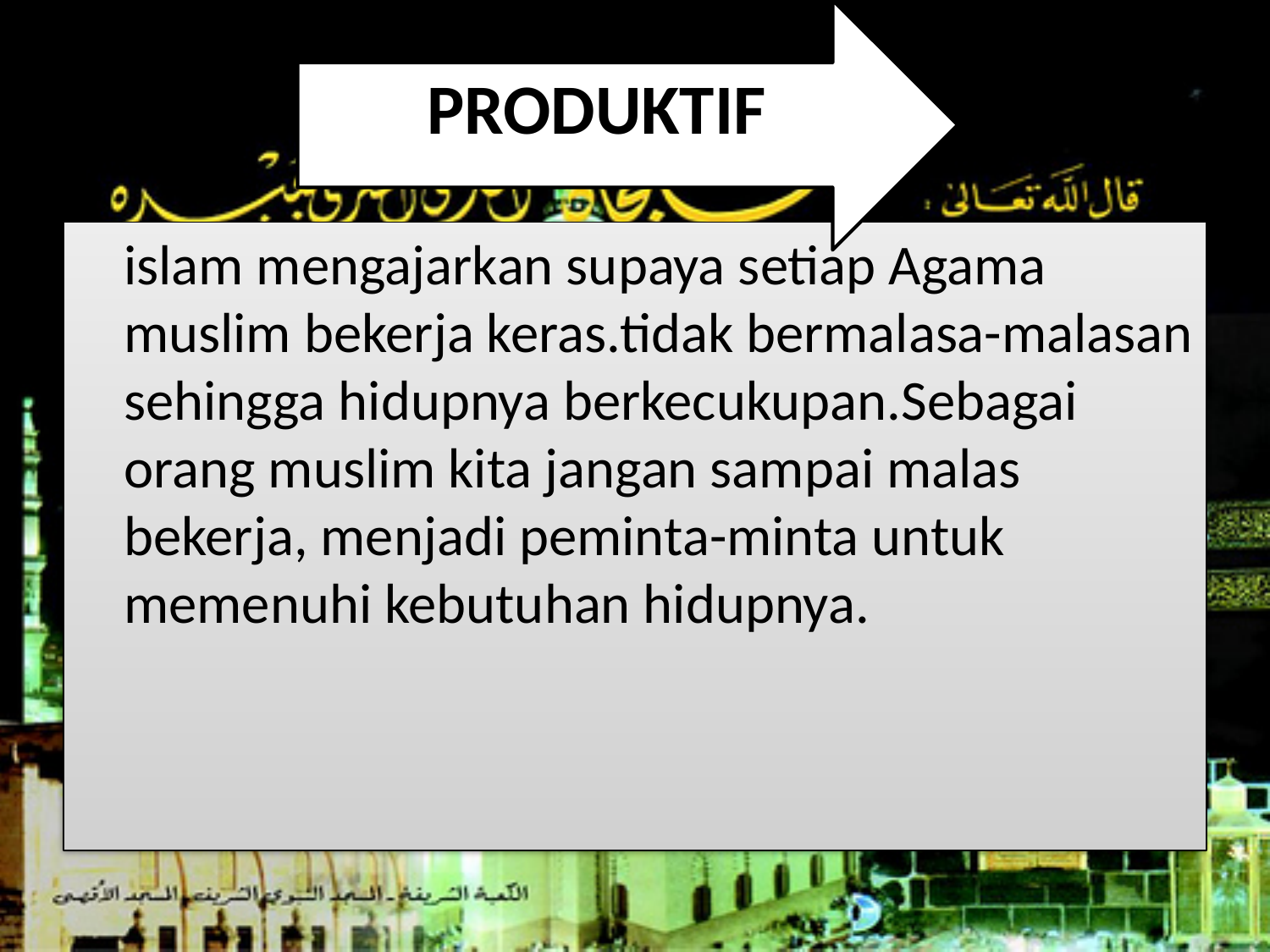

PRODUKTIF
#
	islam mengajarkan supaya setiap Agama muslim bekerja keras.tidak bermalasa-malasan sehingga hidupnya berkecukupan.Sebagai orang muslim kita jangan sampai malas bekerja, menjadi peminta-minta untuk memenuhi kebutuhan hidupnya.